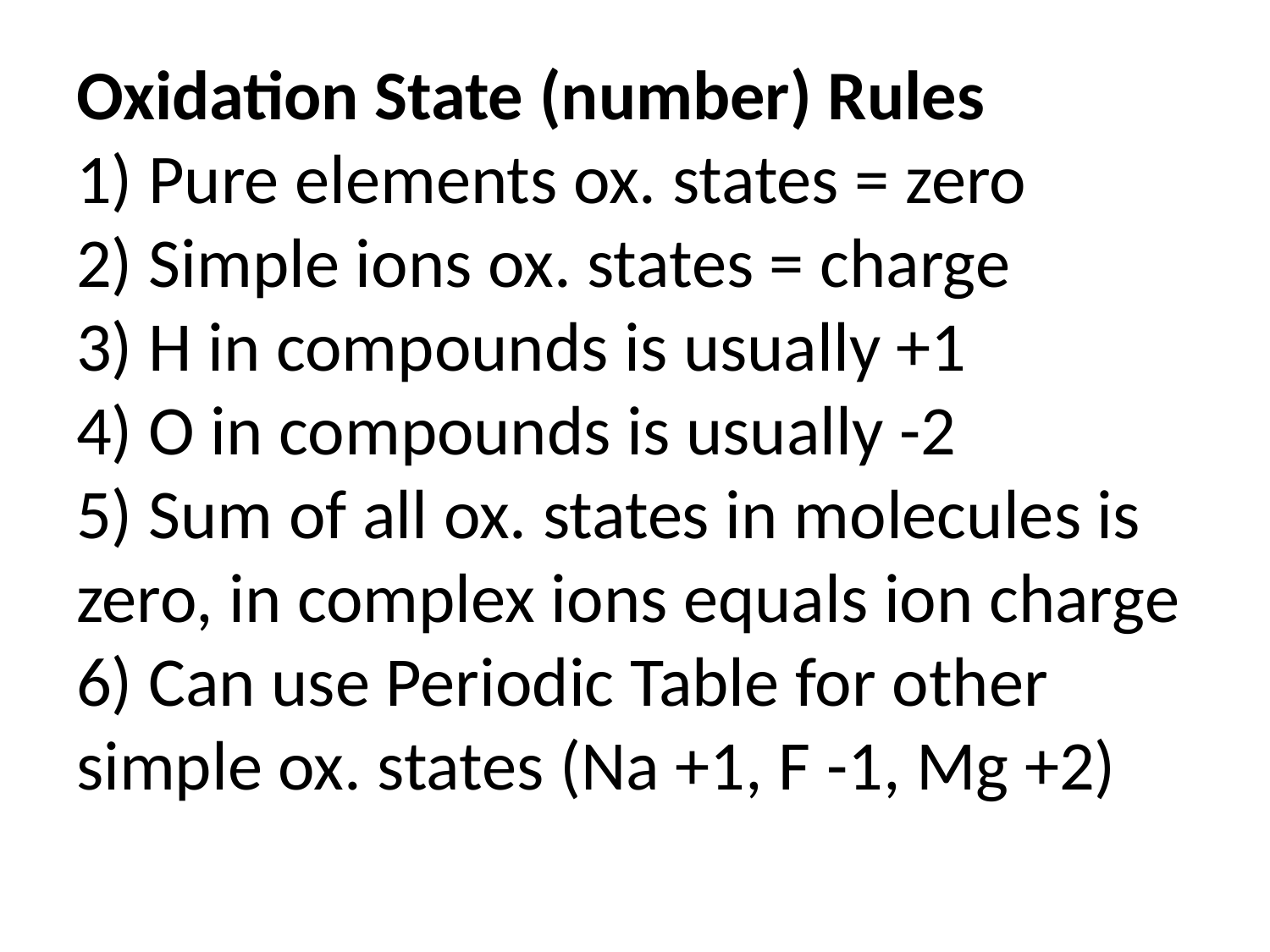

# Oxidation State (number) Rules 1) Pure elements ox. states = zero 2) Simple ions ox. states = charge 3) H in compounds is usually +1 4) O in compounds is usually -2 5) Sum of all ox. states in molecules is zero, in complex ions equals ion charge 6) Can use Periodic Table for other simple ox. states (Na +1, F -1, Mg +2)